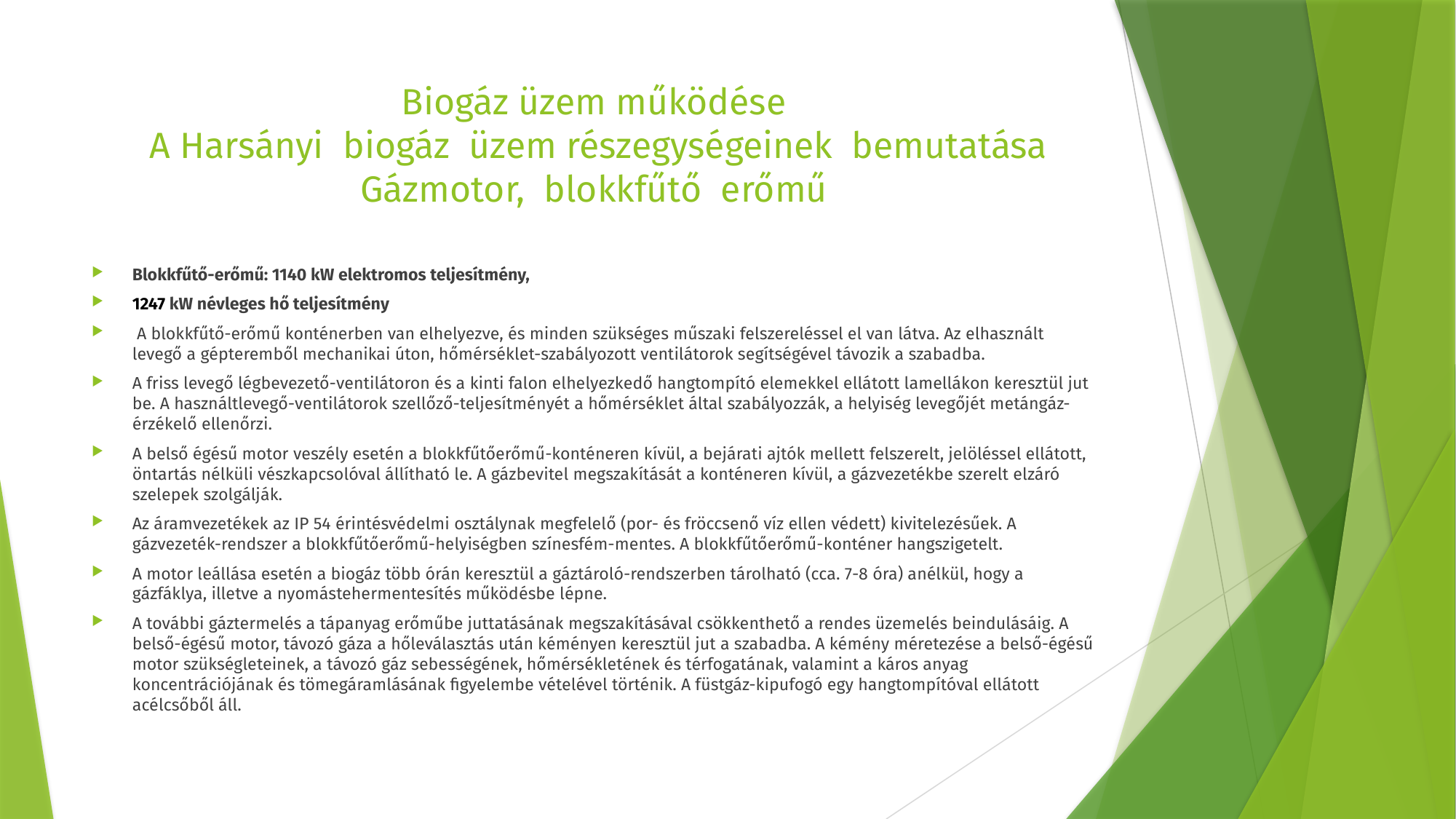

# Biogáz üzem működése A Harsányi  biogáz  üzem részegységeinek  bemutatása Gázmotor,  blokkfűtő  erőmű
Blokkfűtő-erőmű: 1140 kW elektromos teljesítmény,
1247 kW névleges hő teljesítmény
 A blokkfűtő-erőmű konténerben van elhelyezve, és minden szükséges műszaki felszereléssel el van látva. Az elhasznált levegő a gépteremből mechanikai úton, hőmérséklet-szabályozott ventilátorok segítségével távozik a szabadba.
A friss levegő légbevezető-ventilátoron és a kinti falon elhelyezkedő hangtompító elemekkel ellátott lamellákon keresztül jut be. A használtlevegő-ventilátorok szellőző-teljesítményét a hőmérséklet által szabályozzák, a helyiség levegőjét metángáz-érzékelő ellenőrzi.
A belső égésű motor veszély esetén a blokkfűtőerőmű-konténeren kívül, a bejárati ajtók mellett felszerelt, jelöléssel ellátott, öntartás nélküli vészkapcsolóval állítható le. A gázbevitel megszakítását a konténeren kívül, a gázvezetékbe szerelt elzáró szelepek szolgálják.
Az áramvezetékek az IP 54 érintésvédelmi osztálynak megfelelő (por- és fröccsenő víz ellen védett) kivitelezésűek. A gázvezeték-rendszer a blokkfűtőerőmű-helyiségben színesfém-mentes. A blokkfűtőerőmű-konténer hangszigetelt.
A motor leállása esetén a biogáz több órán keresztül a gáztároló-rendszerben tárolható (cca. 7-8 óra) anélkül, hogy a gázfáklya, illetve a nyomástehermentesítés működésbe lépne.
A további gáztermelés a tápanyag erőműbe juttatásának megszakításával csökkenthető a rendes üzemelés beindulásáig. A belső-égésű motor, távozó gáza a hőleválasztás után kéményen keresztül jut a szabadba. A kémény méretezése a belső-égésű motor szükségleteinek, a távozó gáz sebességének, hőmérsékletének és térfogatának, valamint a káros anyag koncentrációjának és tömegáramlásának figyelembe vételével történik. A füstgáz-kipufogó egy hangtompítóval ellátott acélcsőből áll.